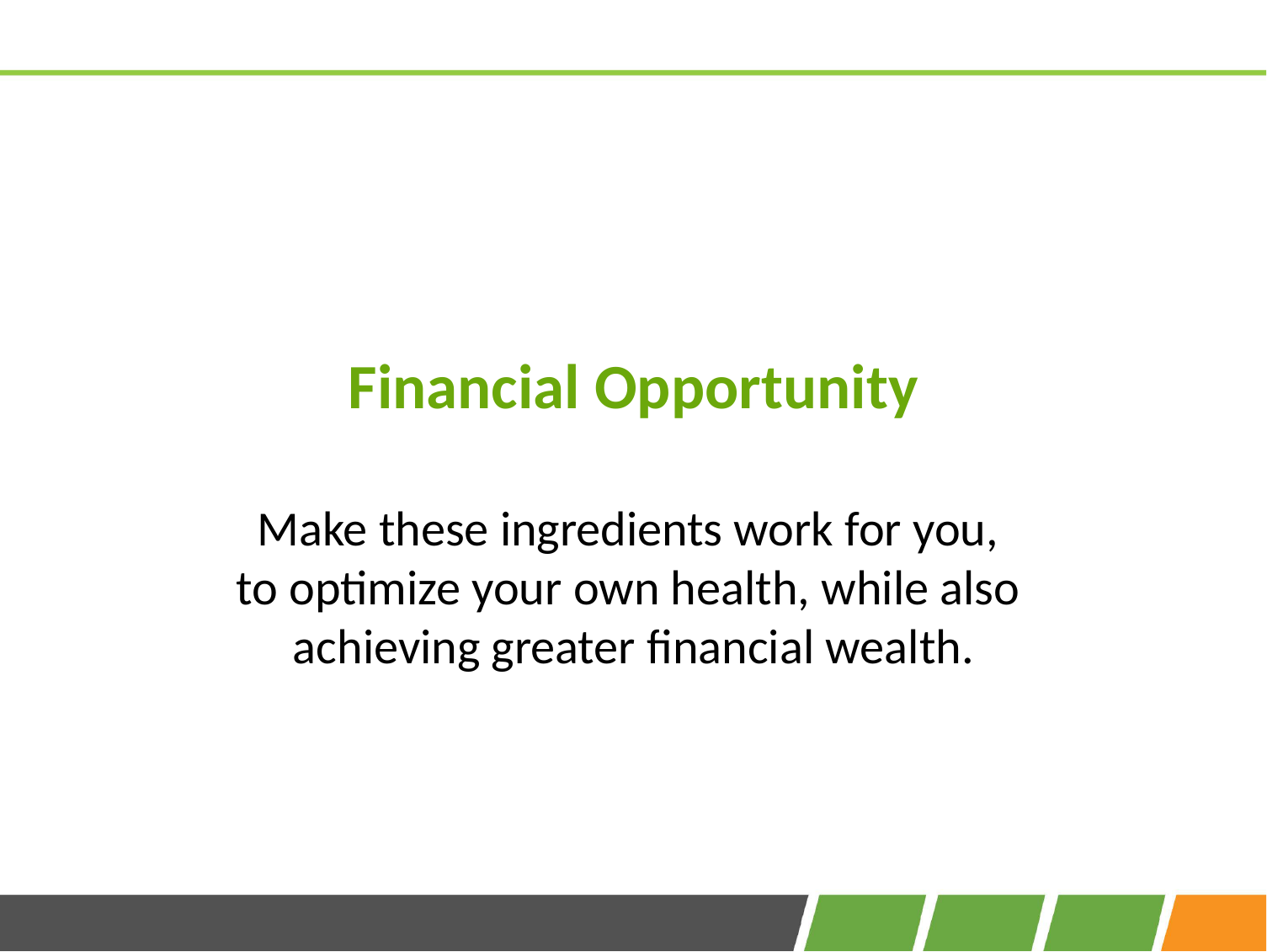

Financial Opportunity

Make these ingredients work for you,
to optimize your own health, while also
achieving greater financial wealth.